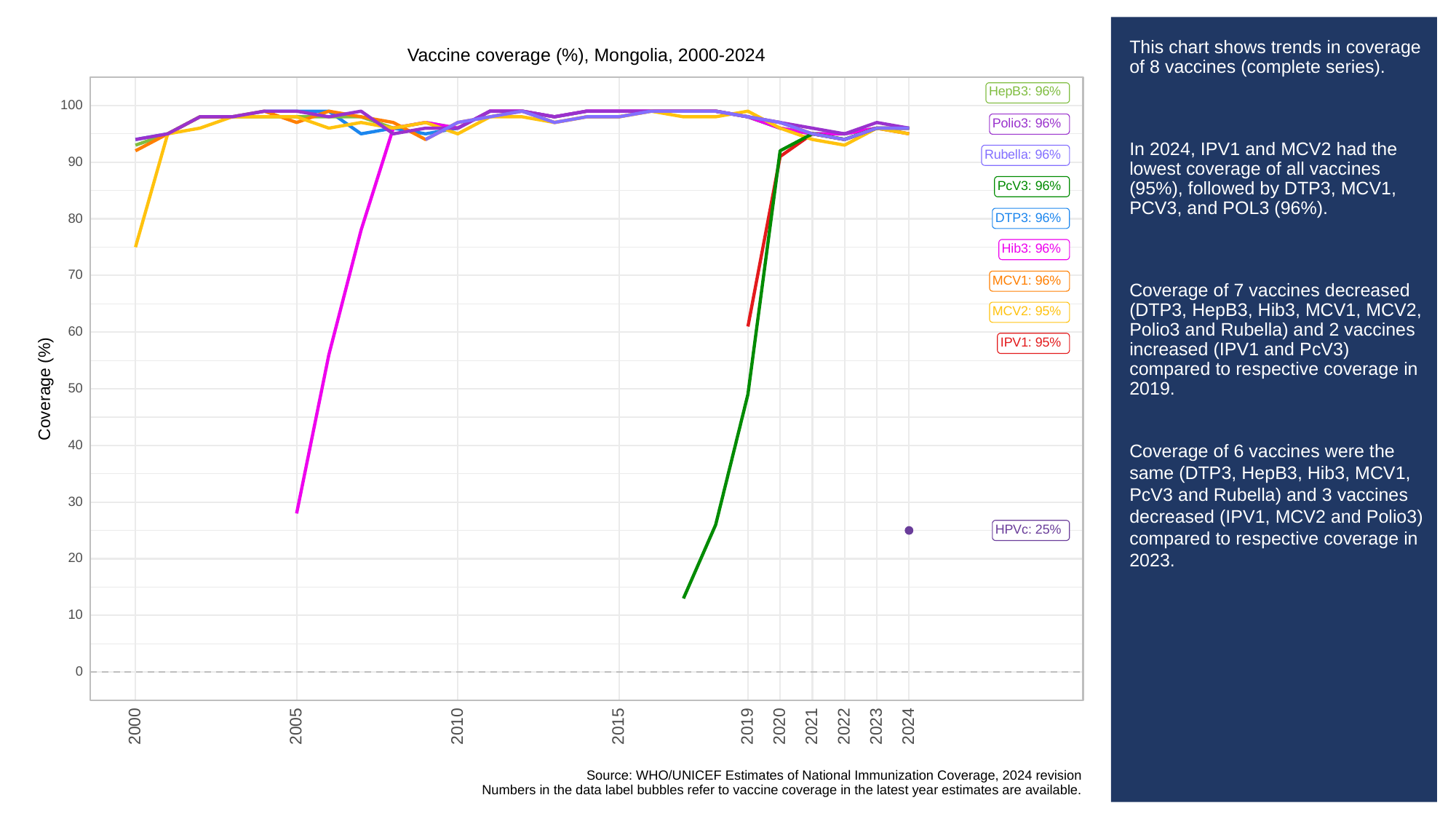

# This chart shows trends in coverage of 8 vaccines (complete series).

In 2024, IPV1 and MCV2 had the lowest coverage of all vaccines (95%), followed by DTP3, MCV1, PCV3, and POL3 (96%).

Coverage of 7 vaccines decreased (DTP3, HepB3, Hib3, MCV1, MCV2, Polio3 and Rubella) and 2 vaccines increased (IPV1 and PcV3) compared to respective coverage in 2019.

Coverage of 6 vaccines were the same (DTP3, HepB3, Hib3, MCV1, PcV3 and Rubella) and 3 vaccines decreased (IPV1, MCV2 and Polio3) compared to respective coverage in 2023.

Vaccine coverage (%), Mongolia, 2000-2024

HepB3: 96%

100

Polio3: 96%

Rubella: 96%
90

PcV3: 96%

DTP3: 96%
80

Hib3: 96%

70

MCV1: 96%

MCV2: 95%
60

IPV1: 95%

Coverage (%)
50

40

30

HPVc: 25%

20

10

0

2023
2000
2005
2010
2015
2019
2020
2021
2022
2024
Source: WHO/UNICEF Estimates of National Immunization Coverage, 2024 revision
Numbers in the data label bubbles refer to vaccine coverage in the latest year estimates are available.